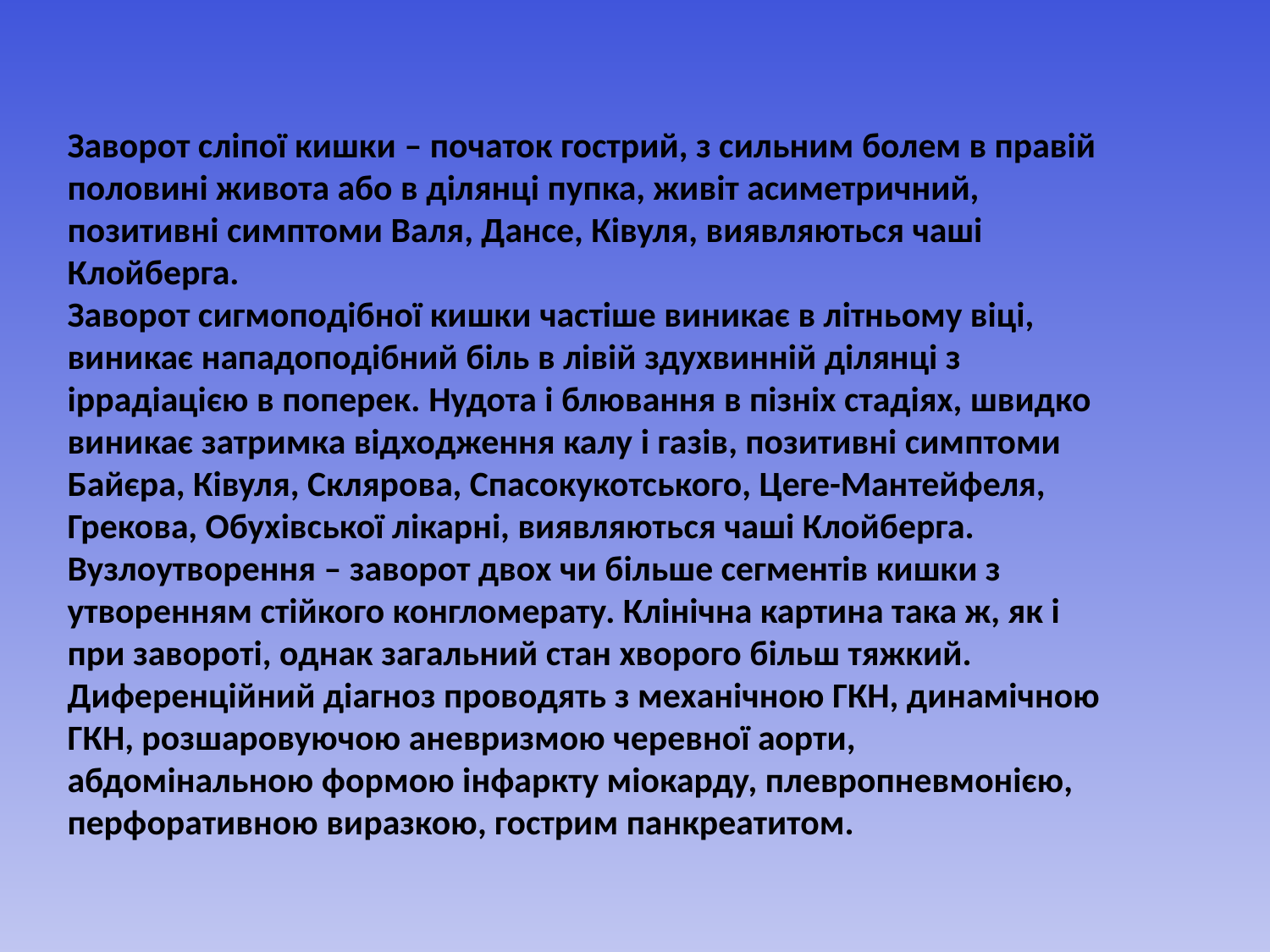

Заворот сліпої кишки – початок гострий, з сильним болем в правій половині живота або в ділянці пупка, живіт асиметричний, позитивні симптоми Валя, Дансе, Ківуля, виявляються чаші Клойберга.
Заворот сигмоподібної кишки частіше виникає в літньому віці, виникає нападоподібний біль в лівій здухвинній ділянці з іррадіацією в поперек. Нудота і блювання в пізніх стадіях, швидко виникає затримка відходження калу і газів, позитивні симптоми Байєра, Ківуля, Склярова, Спасокукотського, Цеге-Мантейфеля, Грекова, Обухівської лікарні, виявляються чаші Клойберга.
Вузлоутворення – заворот двох чи більше сегментів кишки з утворенням стійкого конгломерату. Клінічна картина така ж, як і при завороті, однак загальний стан хворого більш тяжкий.
Диференційний діагноз проводять з механічною ГКН, динамічною ГКН, розшаровуючою аневризмою черевної аорти, абдомінальною формою інфаркту міокарду, плевропневмонією, перфоративною виразкою, гострим панкреатитом.